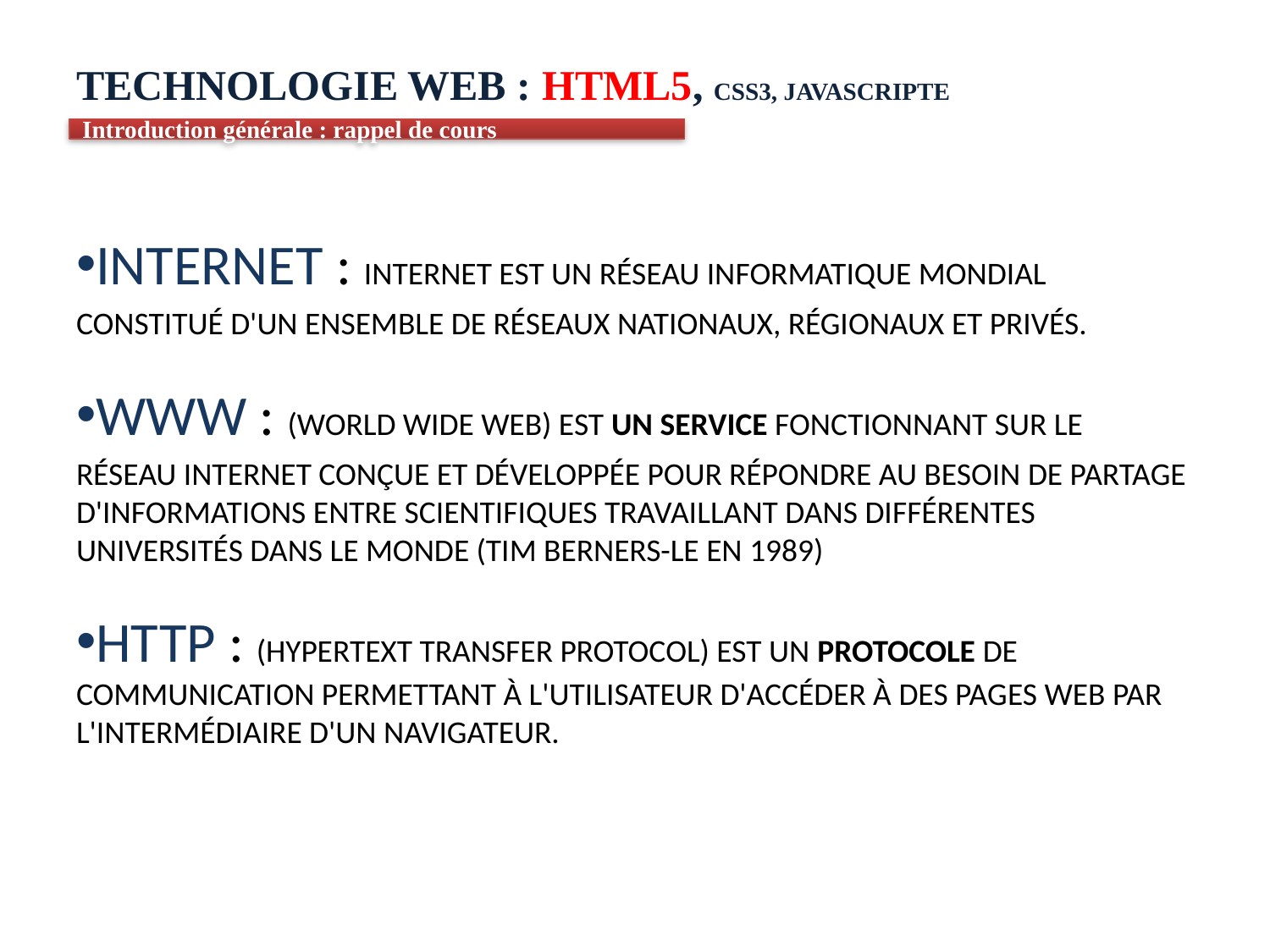

# TECHNOLOGIE WEB : HTML5, CSS3, JAVASCRIPTE
Introduction générale : rappel de cours
Internet : Internet est un réseau informatique mondial
constitué d'un ensemble de réseaux nationaux, régionaux et privés.

WWW : (World Wide Web) est un service fonctionnant sur le
réseau Internet conçue et développée pour répondre au besoin de partage d'informations entre scientifiques travaillant dans différentes universités dans le monde (Tim Berners-Le en 1989)

HTTP : (HyperText Transfer Protocol) est un Protocole de communication permettant à l'utilisateur d'accéder à des pages web par l'intermédiaire d'un navigateur.